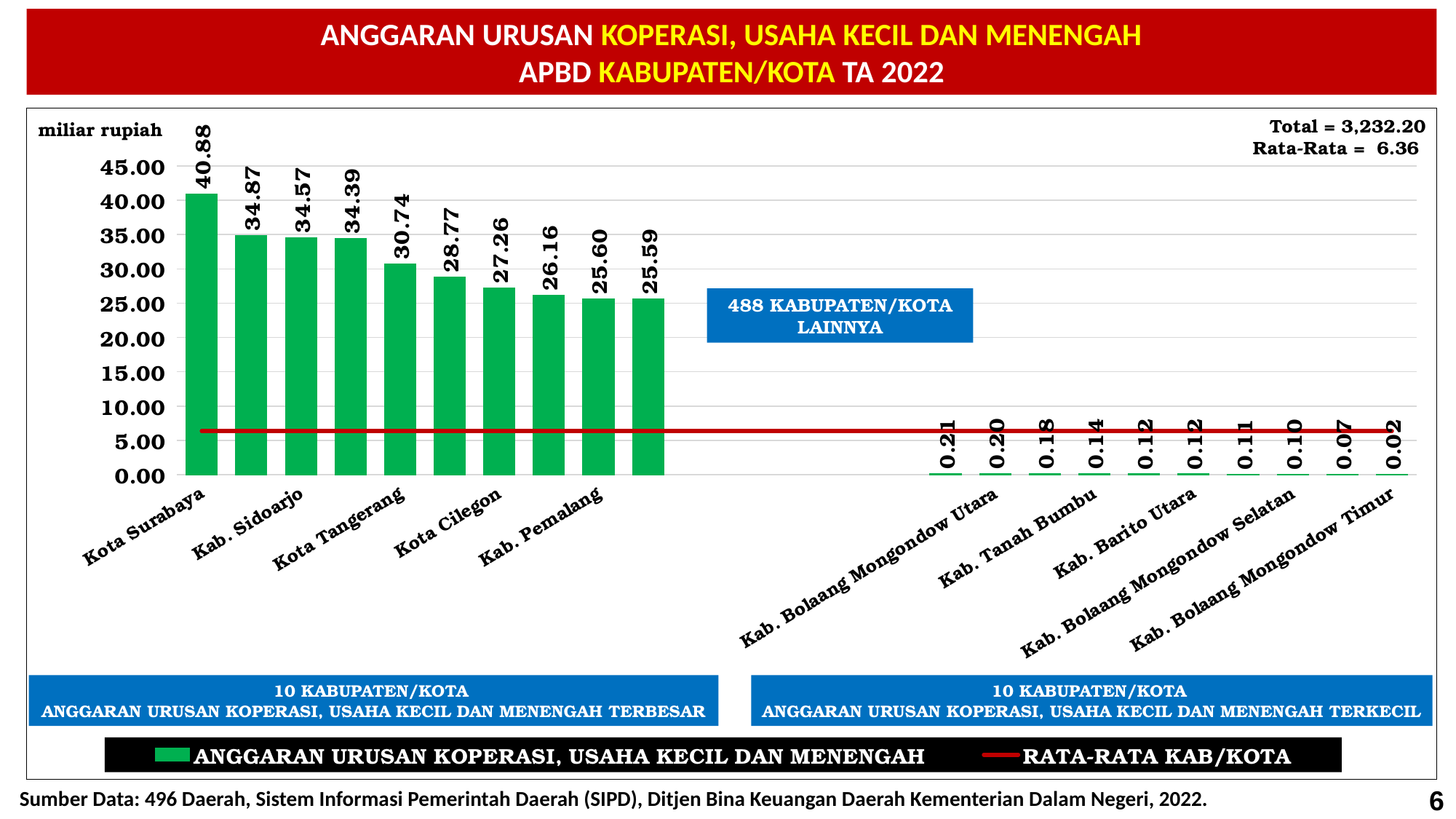

ANGGARAN URUSAN KOPERASI, USAHA KECIL DAN MENENGAH
APBD KABUPATEN/KOTA TA 2022

### Chart

| Category | ANGGARAN URUSAN KOPERASI, USAHA KECIL DAN MENENGAH | RATA-RATA KAB/KOTA |
|---|---|---|
| Kota Surabaya | 40.882557615 | 6.362600297192913 |
| Kota Malang | 34.872750983 | 6.362600297192913 |
| Kab. Sidoarjo | 34.569344778 | 6.362600297192913 |
| Kota Makassar | 34.391768502 | 6.362600297192913 |
| Kota Tangerang | 30.738731748 | 6.362600297192913 |
| Kab. Sragen | 28.773608708 | 6.362600297192913 |
| Kota Cilegon | 27.259052651 | 6.362600297192913 |
| Kota Semarang | 26.163067 | 6.362600297192913 |
| Kab. Pemalang | 25.603465 | 6.362600297192913 |
| Kab. Banyuwangi | 25.586576108 | 6.362600297192913 |
|  | None | 6.362600297192913 |
|  | None | 6.362600297192913 |
|  | None | 6.362600297192913 |
|  | None | 6.362600297192913 |
|  | None | 6.362600297192913 |
| Kab. Kayong Utara | 0.2086677 | 6.362600297192913 |
| Kab. Bolaang Mongondow Utara | 0.19955785 | 6.362600297192913 |
| Kab. Tebo | 0.17662868 | 6.362600297192913 |
| Kab. Tanah Bumbu | 0.1351922 | 6.362600297192913 |
| Kab. Pontianak (Mempawah) | 0.12390145 | 6.362600297192913 |
| Kab. Barito Utara | 0.119 | 6.362600297192913 |
| Kab. Aceh Barat | 0.10502699 | 6.362600297192913 |
| Kab. Bolaang Mongondow Selatan | 0.102974 | 6.362600297192913 |
| Kab. Bengkulu Tengah | 0.071 | 6.362600297192913 |
| Kab. Bolaang Mongondow Timur | 0.0191758 | 6.362600297192913 |
miliar rupiah
Total = 3,232.20
Rata-Rata =  6.36
488 KABUPATEN/KOTA LAINNYA
10 KABUPATEN/KOTA
ANGGARAN URUSAN KOPERASI, USAHA KECIL DAN MENENGAH TERBESAR
10 KABUPATEN/KOTA
ANGGARAN URUSAN KOPERASI, USAHA KECIL DAN MENENGAH TERKECIL
Sumber Data: 496 Daerah, Sistem Informasi Pemerintah Daerah (SIPD), Ditjen Bina Keuangan Daerah Kementerian Dalam Negeri, 2022.
6